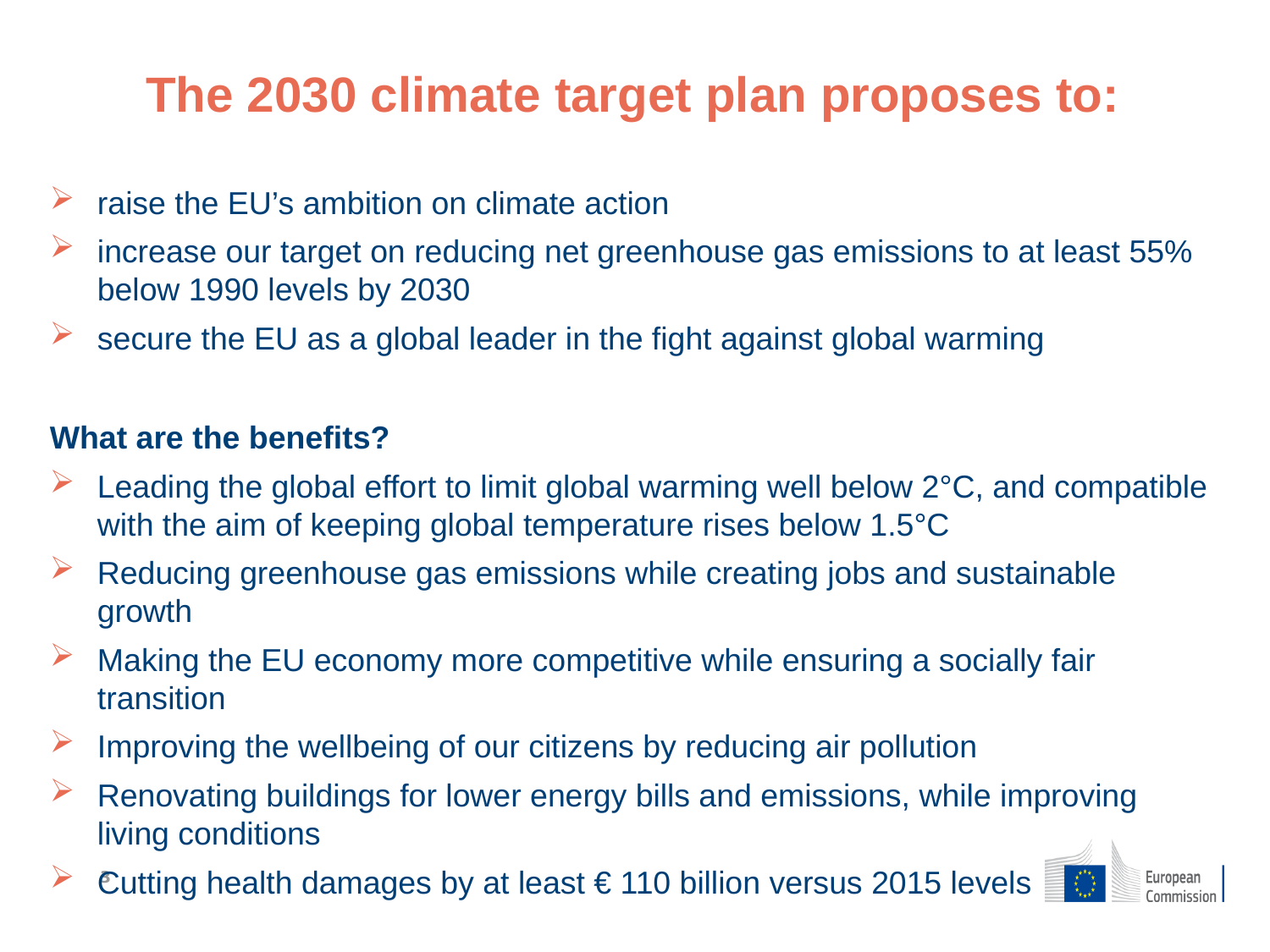

The 2030 climate target plan proposes to:
raise the EU’s ambition on climate action
increase our target on reducing net greenhouse gas emissions to at least 55% below 1990 levels by 2030
secure the EU as a global leader in the fight against global warming
What are the benefits?
Leading the global effort to limit global warming well below 2°C, and compatible with the aim of keeping global temperature rises below 1.5°C
Reducing greenhouse gas emissions while creating jobs and sustainable growth
Making the EU economy more competitive while ensuring a socially fair transition
Improving the wellbeing of our citizens by reducing air pollution
Renovating buildings for lower energy bills and emissions, while improving living conditions
Cutting health damages by at least € 110 billion versus 2015 levels
Full
flexibility
Max 280 MtCO2eq
3